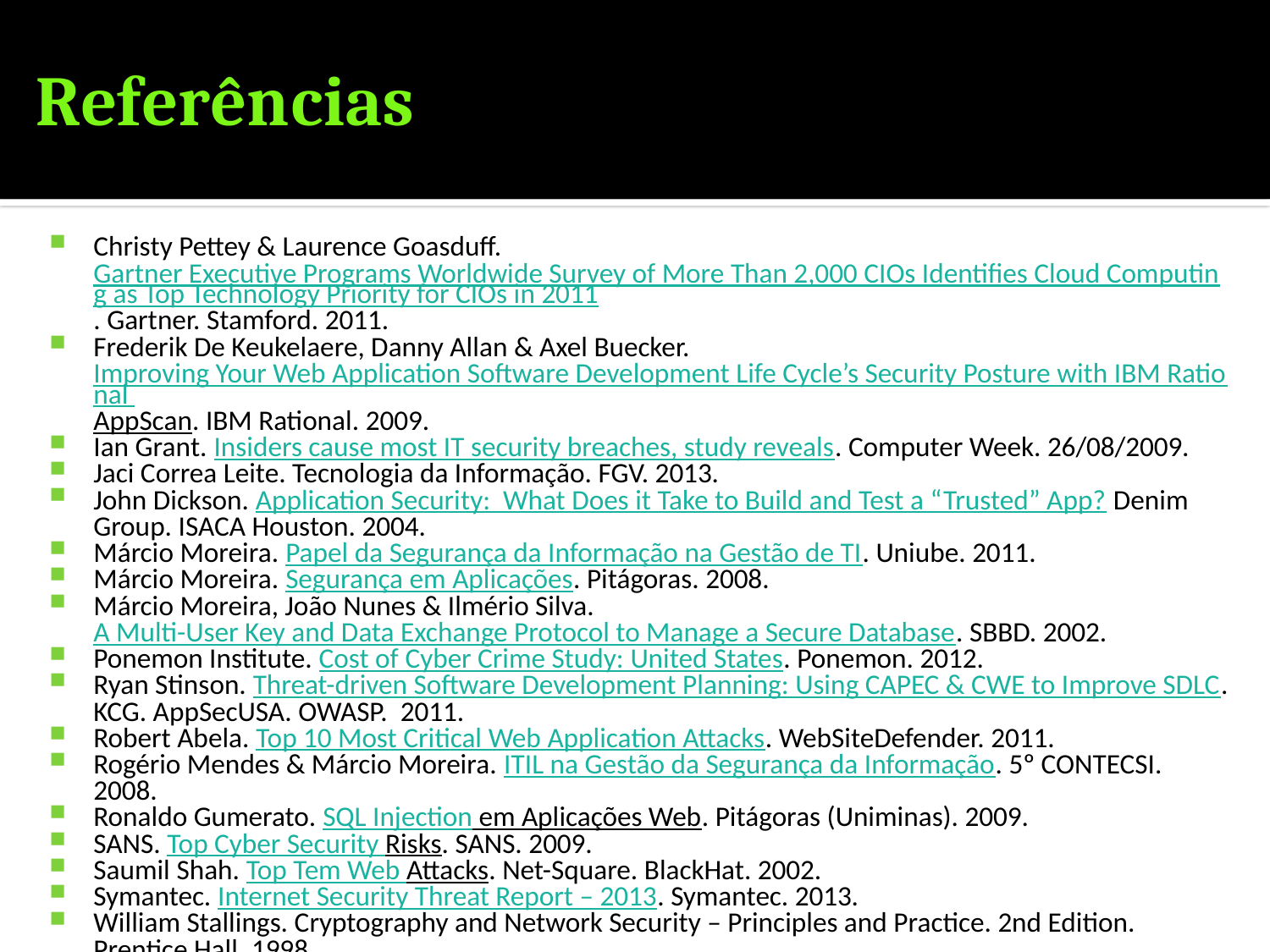

# Referências
Christy Pettey & Laurence Goasduff. Gartner Executive Programs Worldwide Survey of More Than 2,000 CIOs Identifies Cloud Computing as Top Technology Priority for CIOs in 2011. Gartner. Stamford. 2011.
Frederik De Keukelaere, Danny Allan & Axel Buecker. Improving Your Web Application Software Development Life Cycle’s Security Posture with IBM Rational AppScan. IBM Rational. 2009.
Ian Grant. Insiders cause most IT security breaches, study reveals. Computer Week. 26/08/2009.
Jaci Correa Leite. Tecnologia da Informação. FGV. 2013.
John Dickson. Application Security:  What Does it Take to Build and Test a “Trusted” App? Denim Group. ISACA Houston. 2004.
Márcio Moreira. Papel da Segurança da Informação na Gestão de TI. Uniube. 2011.
Márcio Moreira. Segurança em Aplicações. Pitágoras. 2008.
Márcio Moreira, João Nunes & Ilmério Silva. A Multi-User Key and Data Exchange Protocol to Manage a Secure Database. SBBD. 2002.
Ponemon Institute. Cost of Cyber Crime Study: United States. Ponemon. 2012.
Ryan Stinson. Threat-driven Software Development Planning: Using CAPEC & CWE to Improve SDLC. KCG. AppSecUSA. OWASP.  2011.
Robert Abela. Top 10 Most Critical Web Application Attacks. WebSiteDefender. 2011.
Rogério Mendes & Márcio Moreira. ITIL na Gestão da Segurança da Informação. 5º CONTECSI. 2008.
Ronaldo Gumerato. SQL Injection em Aplicações Web. Pitágoras (Uniminas). 2009.
SANS. Top Cyber Security Risks. SANS. 2009.
Saumil Shah. Top Tem Web Attacks. Net-Square. BlackHat. 2002.
Symantec. Internet Security Threat Report – 2013. Symantec. 2013.
William Stallings. Cryptography and Network Security – Principles and Practice. 2nd Edition. Prentice Hall. 1998.